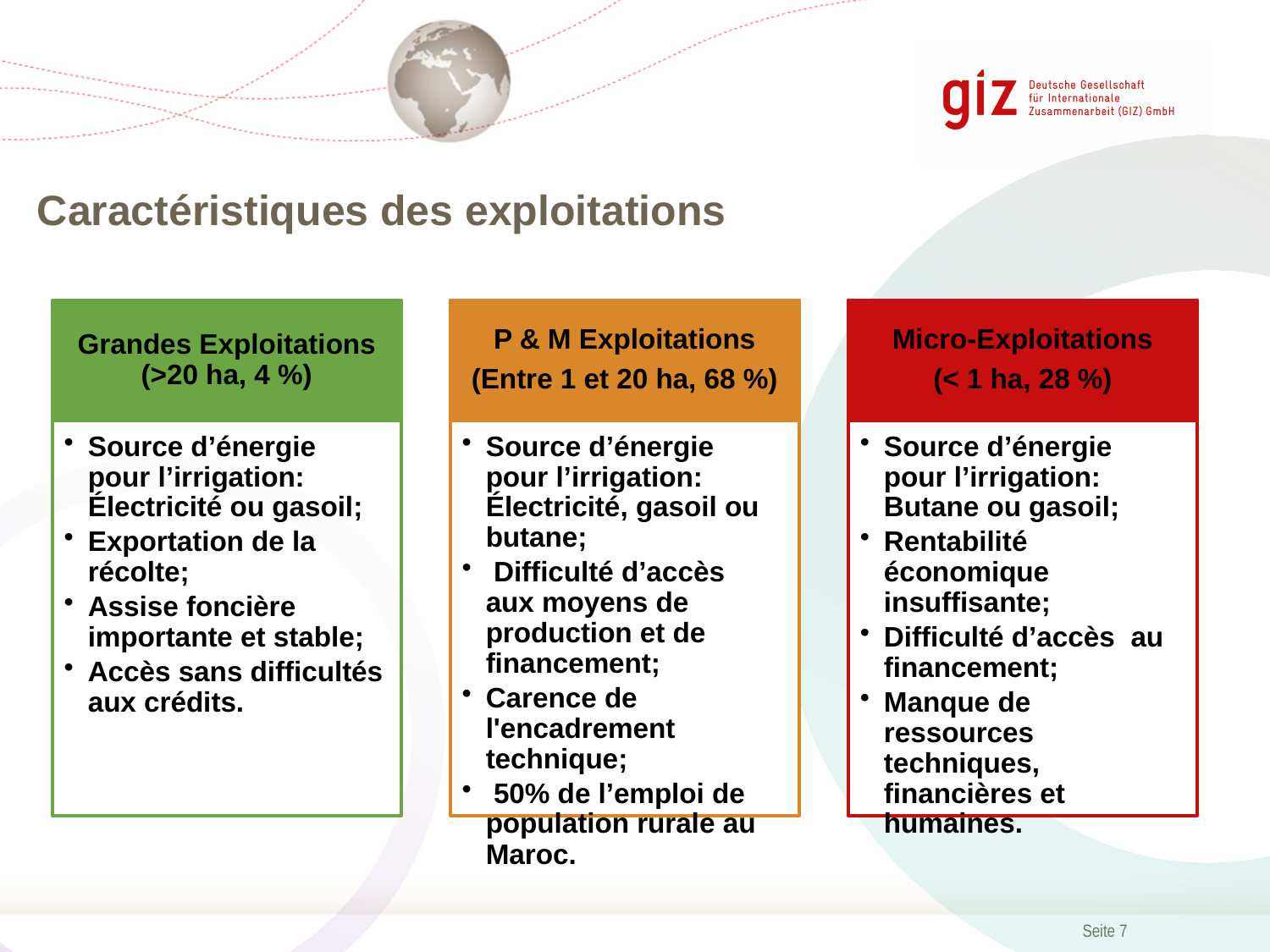

# Caractéristiques des exploitations
Grandes Exploitations (>20 ha, 4 %)
Source d’énergie pour l’irrigation: Électricité ou gasoil;
Exportation de la récolte;
Assise foncière importante et stable;
Accès sans difficultés aux crédits.
P & M Exploitations
(Entre 1 et 20 ha, 68 %)
Source d’énergie pour l’irrigation: Électricité, gasoil ou butane;
 Difficulté d’accès  aux moyens de production et de financement;
Carence de l'encadrement technique;
 50% de l’emploi de population rurale au Maroc.
Micro-Exploitations
(< 1 ha, 28 %)
Source d’énergie pour l’irrigation: Butane ou gasoil;
Rentabilité économique insuffisante;
Difficulté d’accès  au financement;
Manque de ressources techniques, financières et humaines.